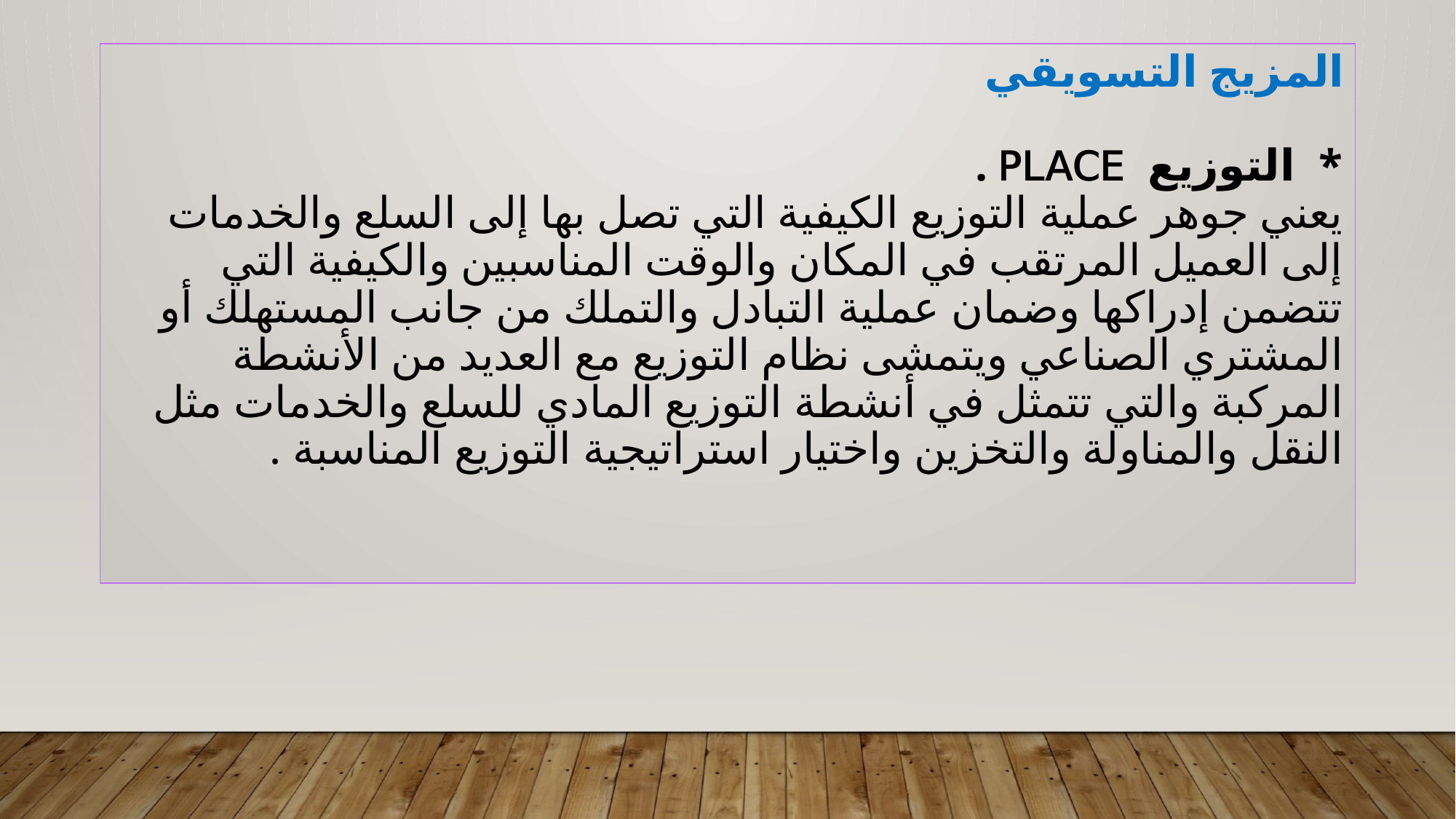

# المزيج التسويقي *  التوزيع  Place . يعني جوهر عملية التوزيع الكيفية التي تصل بها إلى السلع والخدمات إلى العميل المرتقب في المكان والوقت المناسبين والكيفية التي تتضمن إدراكها وضمان عملية التبادل والتملك من جانب المستهلك أو المشتري الصناعي ويتمشى نظام التوزيع مع العديد من الأنشطة المركبة والتي تتمثل في أنشطة التوزيع المادي للسلع والخدمات مثل النقل والمناولة والتخزين واختيار استراتيجية التوزيع المناسبة .